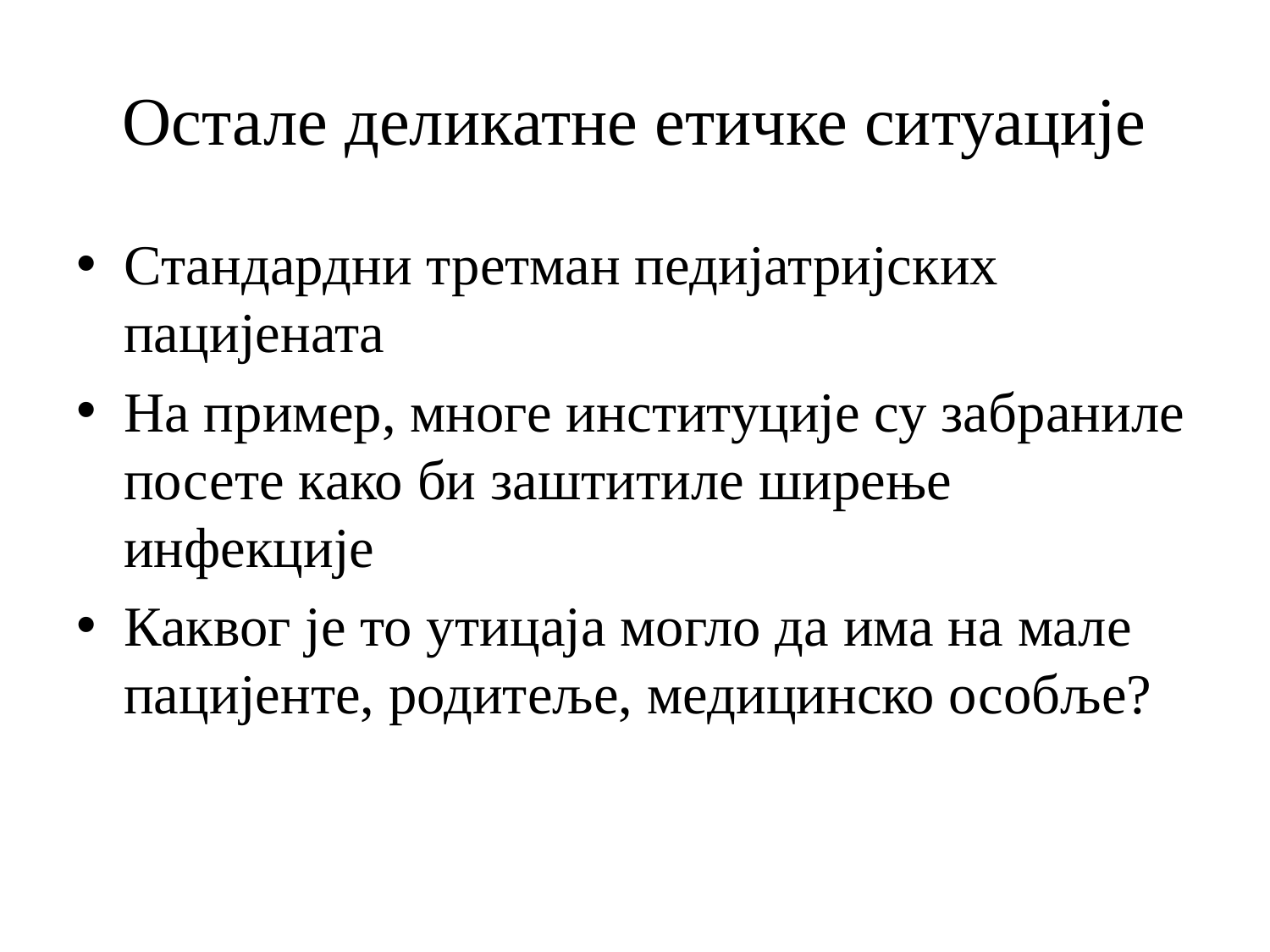

# Остале деликатне етичке ситуације
Стандардни третман педијатријских пацијената
На пример, многе институције су забраниле посете како би заштитиле ширење инфекције
Каквог је то утицаја могло да има на мале пацијенте, родитеље, медицинско особље?